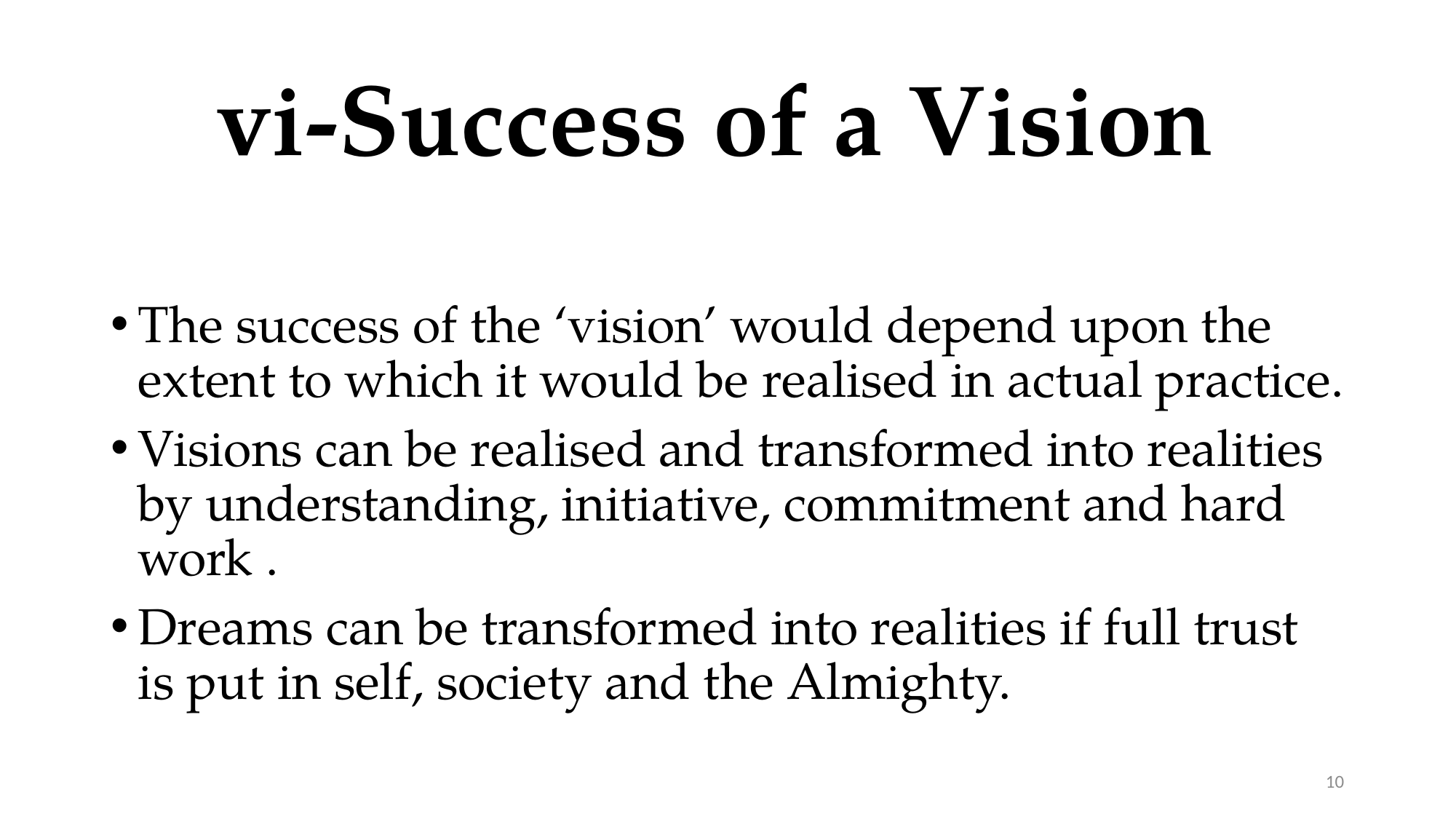

# vi-Success of a Vision

The success of the ‘vision’ would depend upon the extent to which it would be realised in actual practice.
Visions can be realised and transformed into realities by understanding, initiative, commitment and hard work .
Dreams can be transformed into realities if full trust is put in self, society and the Almighty.
10